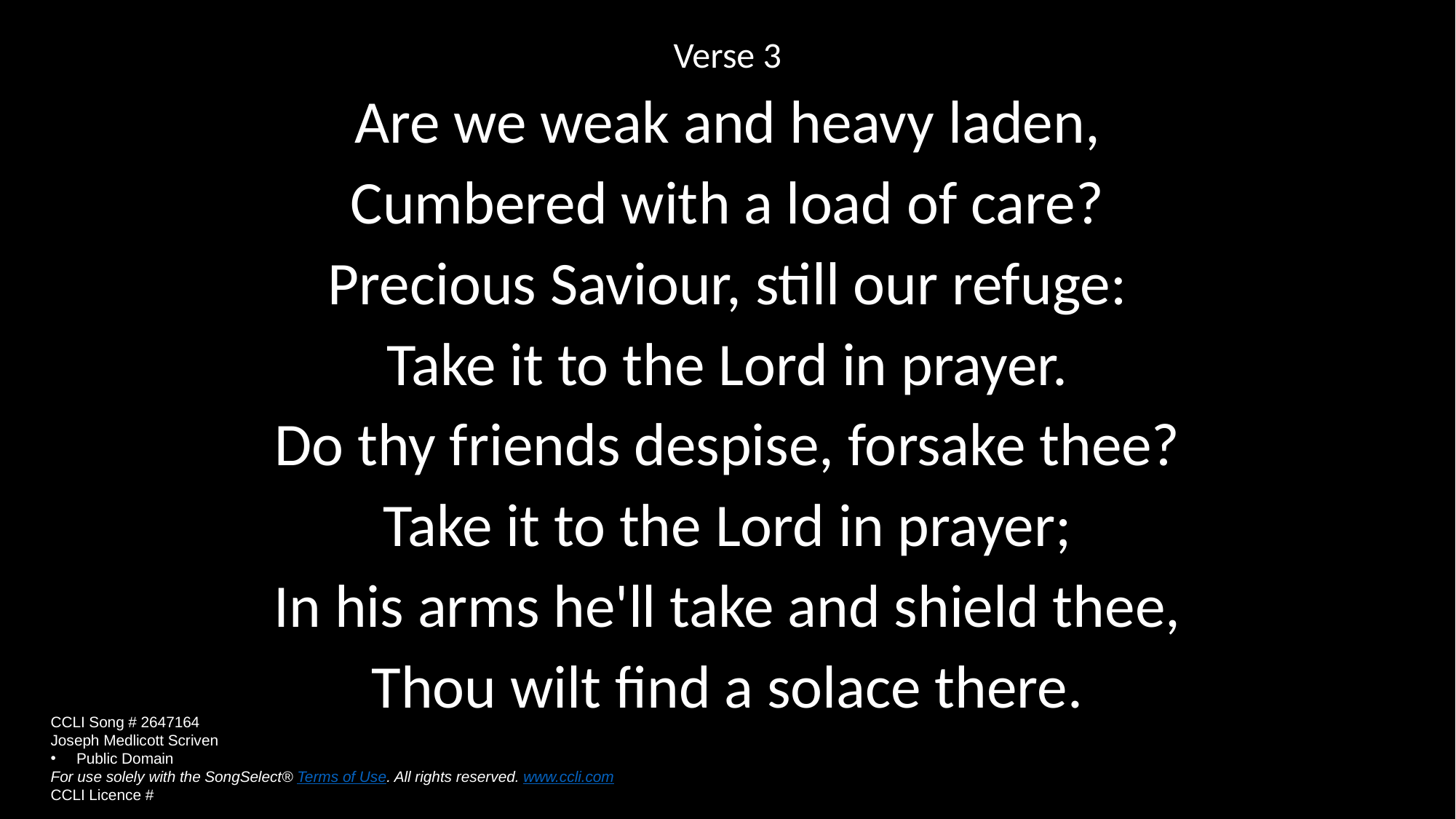

Verse 3
Are we weak and heavy laden,
Cumbered with a load of care?
Precious Saviour, still our refuge:
Take it to the Lord in prayer.
Do thy friends despise, forsake thee?
Take it to the Lord in prayer;
In his arms he'll take and shield thee,
Thou wilt find a solace there.
CCLI Song # 2647164
Joseph Medlicott Scriven
Public Domain
For use solely with the SongSelect® Terms of Use. All rights reserved. www.ccli.com
CCLI Licence #